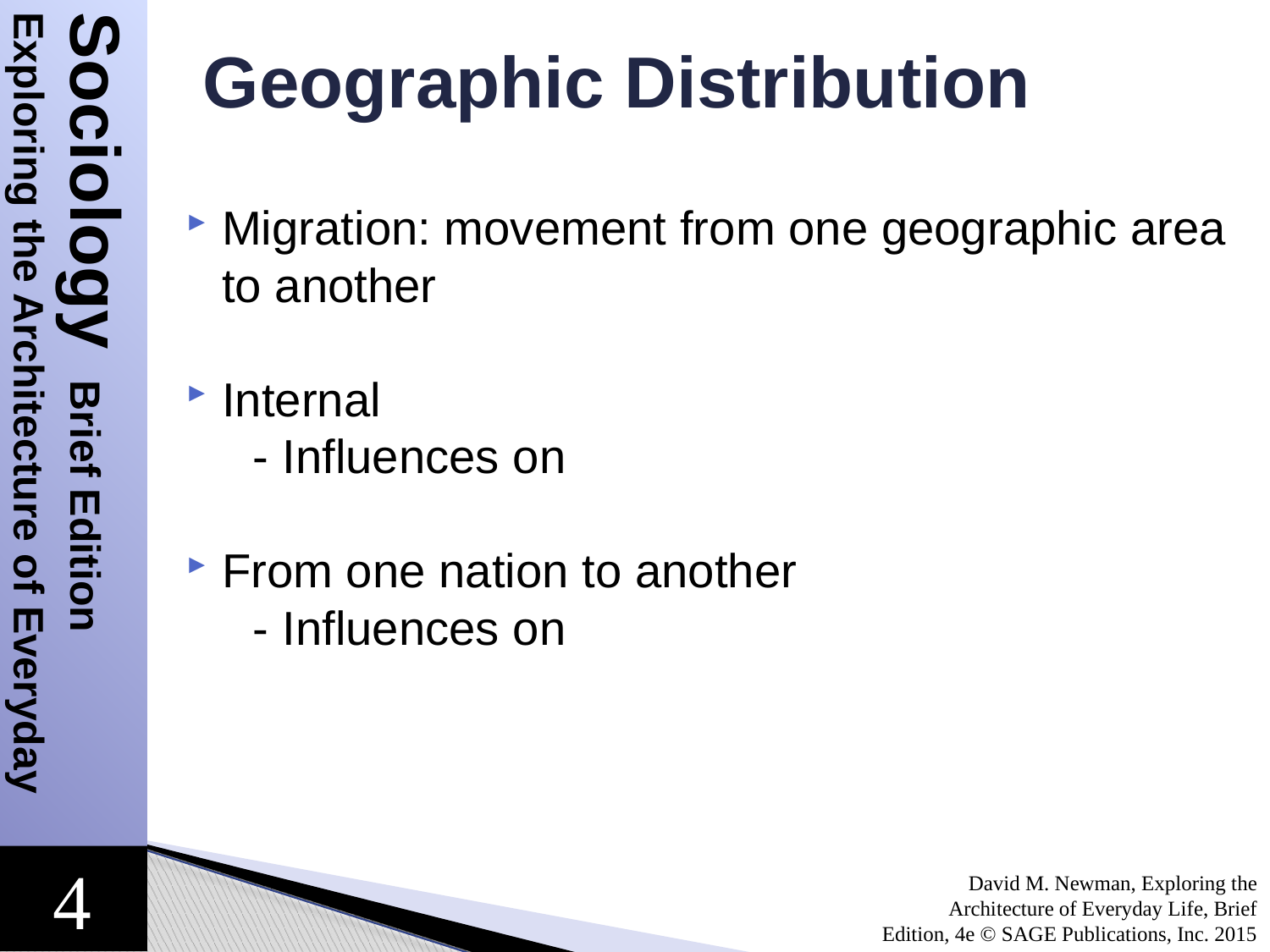

# Geographic Distribution

Migration: movement from one geographic area to another

Internal
     - Influences on

From one nation to another
     - Influences on
David M. Newman, Exploring the Architecture of Everyday Life, Brief Edition, 4e © SAGE Publications, Inc. 2015